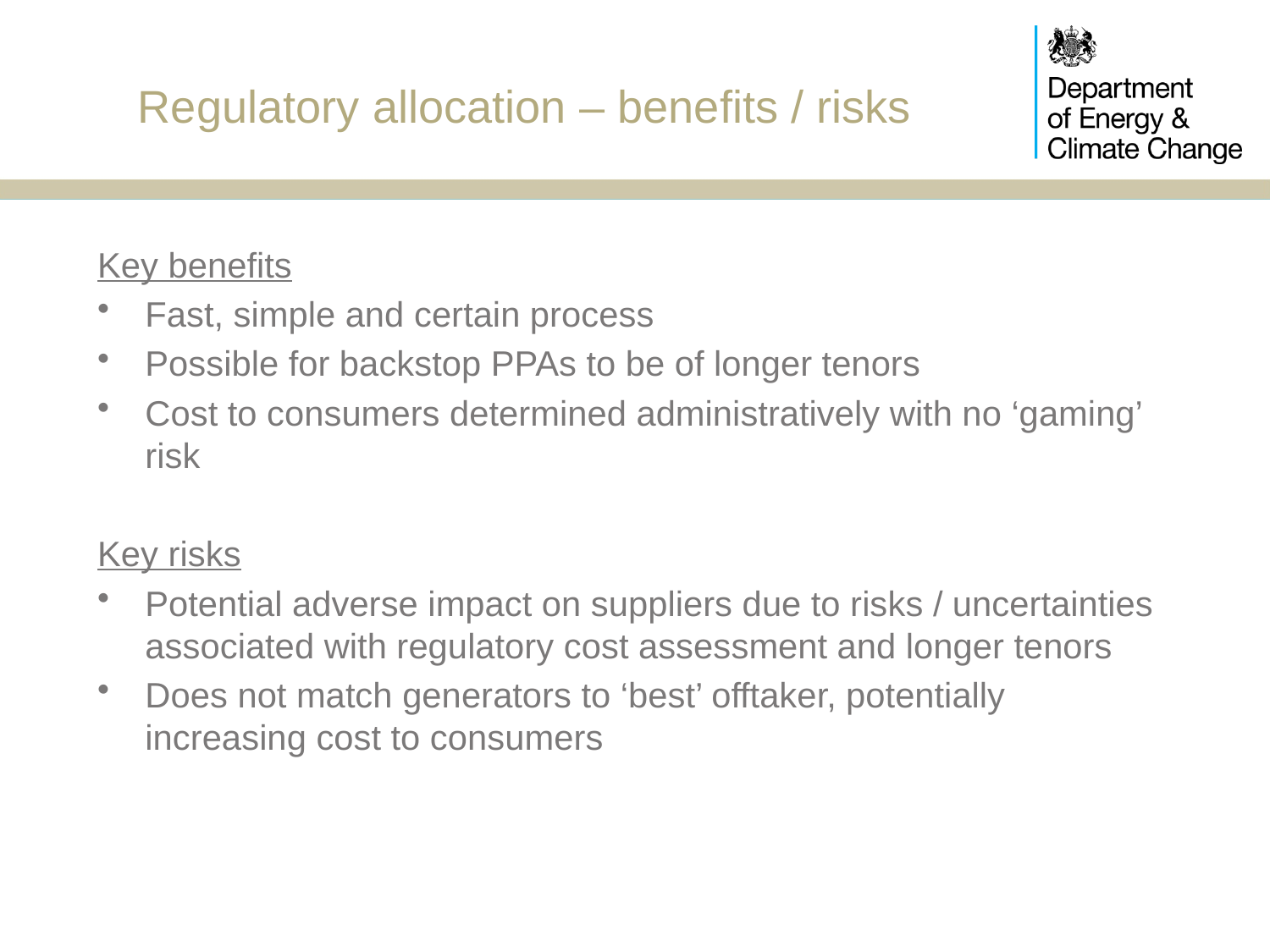

# Regulatory allocation – benefits / risks
Key benefits
Fast, simple and certain process
Possible for backstop PPAs to be of longer tenors
Cost to consumers determined administratively with no ‘gaming’ risk

Key risks
Potential adverse impact on suppliers due to risks / uncertainties associated with regulatory cost assessment and longer tenors
Does not match generators to ‘best’ offtaker, potentially increasing cost to consumers